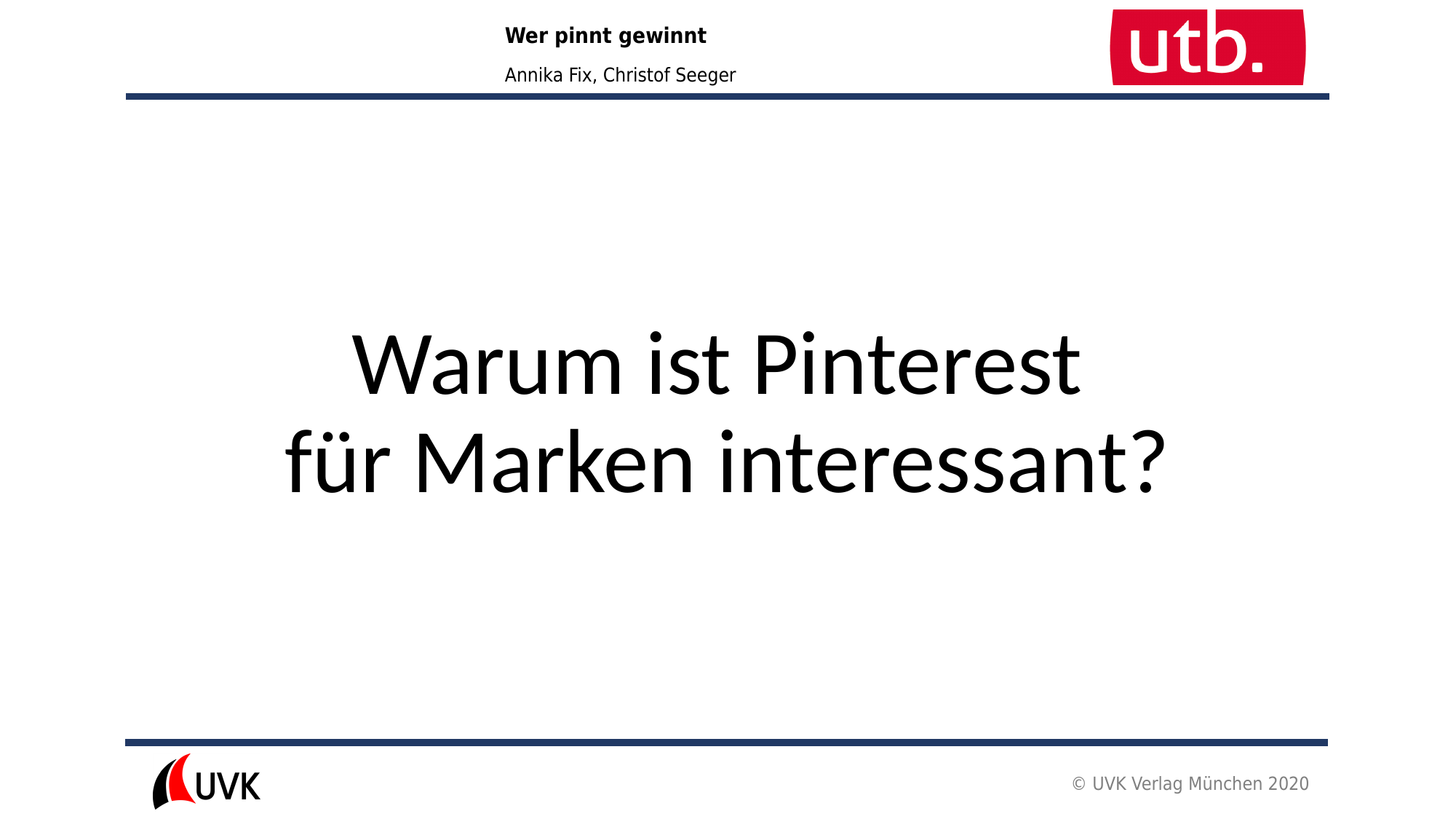

# Warum ist Pinterest für Marken interessant?